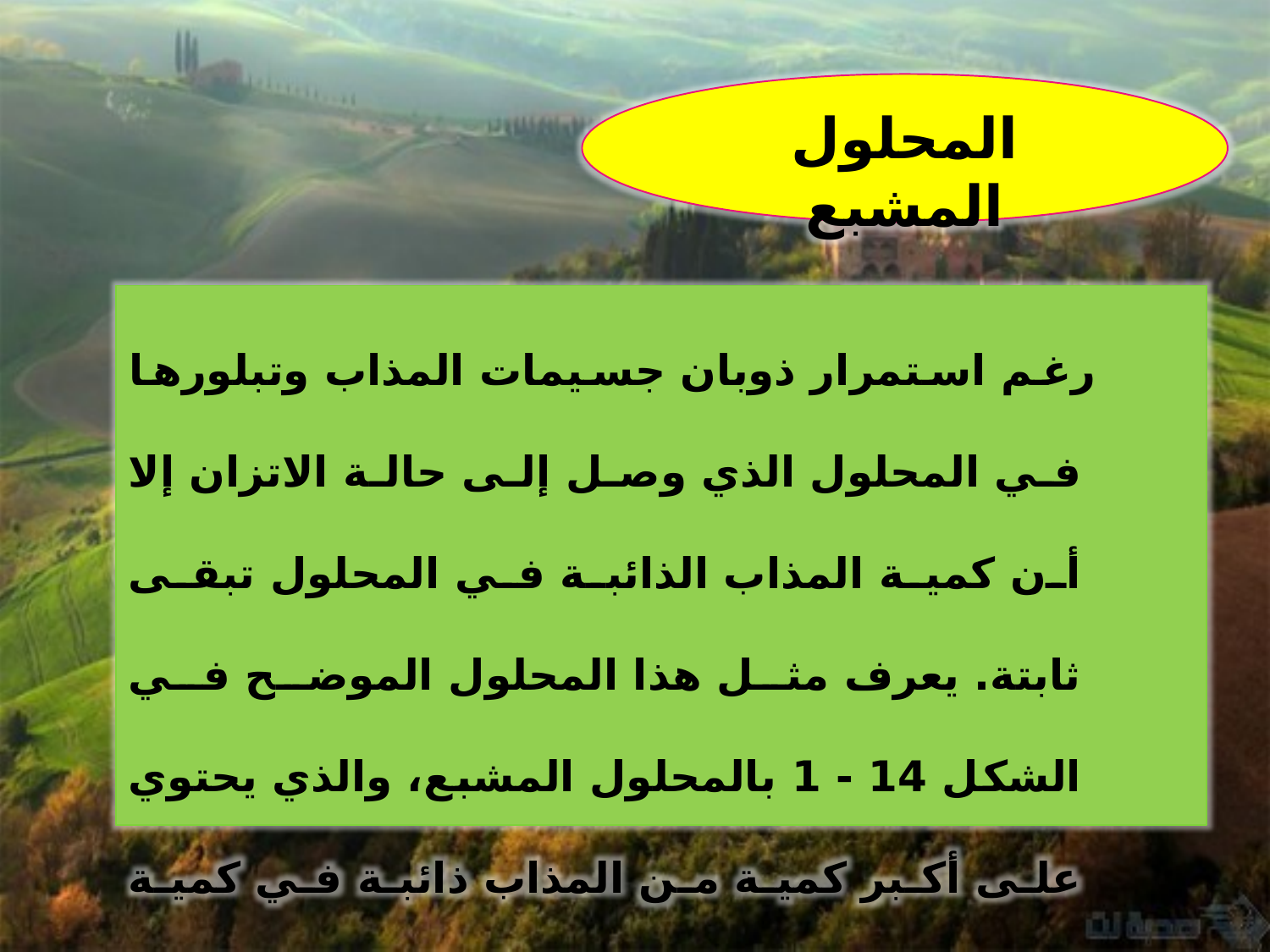

المحلول المشبع
      رغم استمرار ذوبان جسيمات المذاب وتبلورها في المحلول الذي وصل إلى حالة الاتزان إلا أن كمية المذاب الذائبة في المحلول تبقى ثابتة. يعرف مثل هذا المحلول الموضح في الشكل 14 - 1 بالمحلول المشبع، والذي يحتوي على أكبر كمية من المذاب ذائبة في كمية محددة من المذيب عند درجة حرارة وضغط معينين.